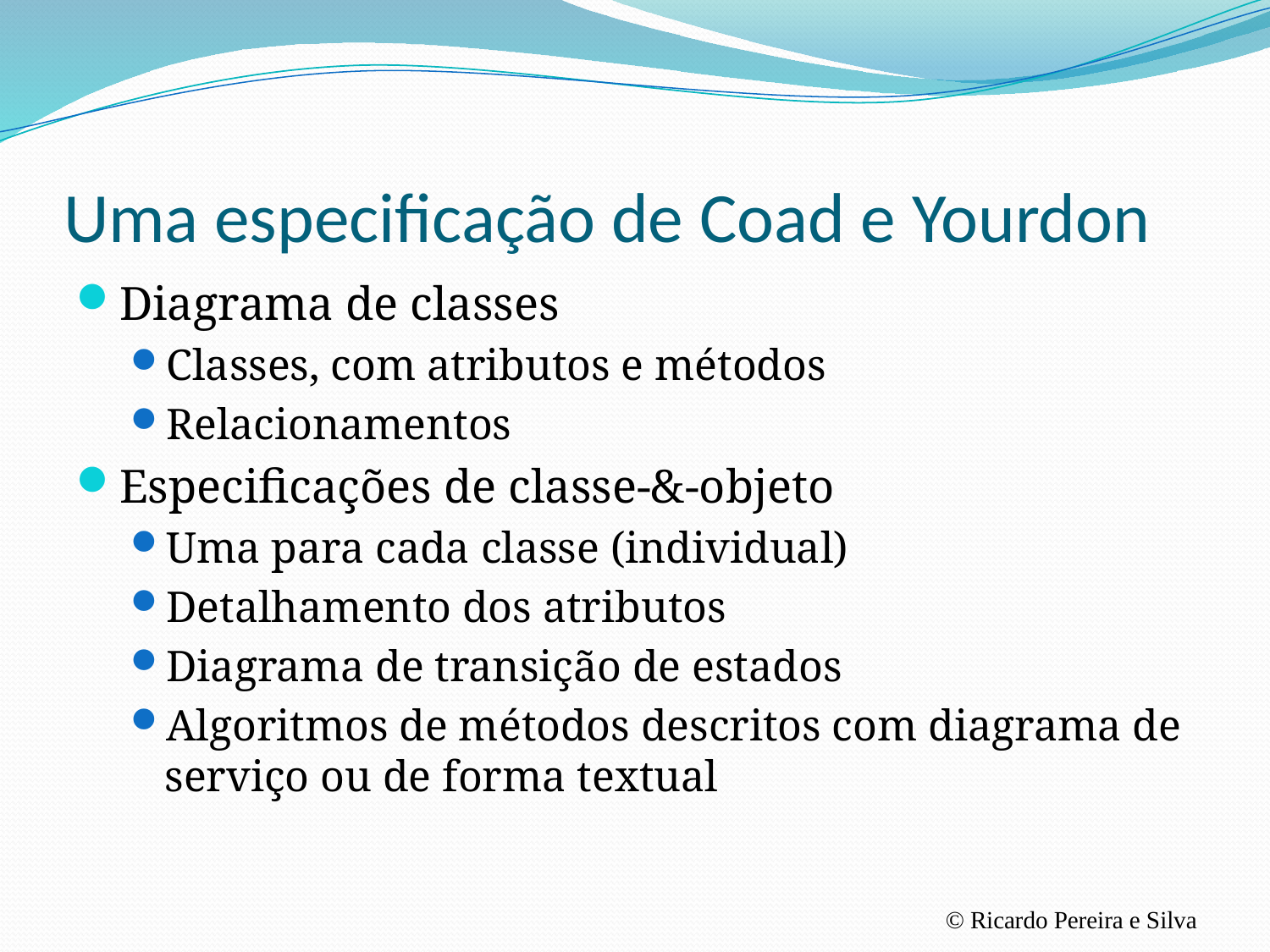

# Uma especificação de Coad e Yourdon
Diagrama de classes
Classes, com atributos e métodos
Relacionamentos
Especificações de classe-&-objeto
Uma para cada classe (individual)
Detalhamento dos atributos
Diagrama de transição de estados
Algoritmos de métodos descritos com diagrama de serviço ou de forma textual
© Ricardo Pereira e Silva